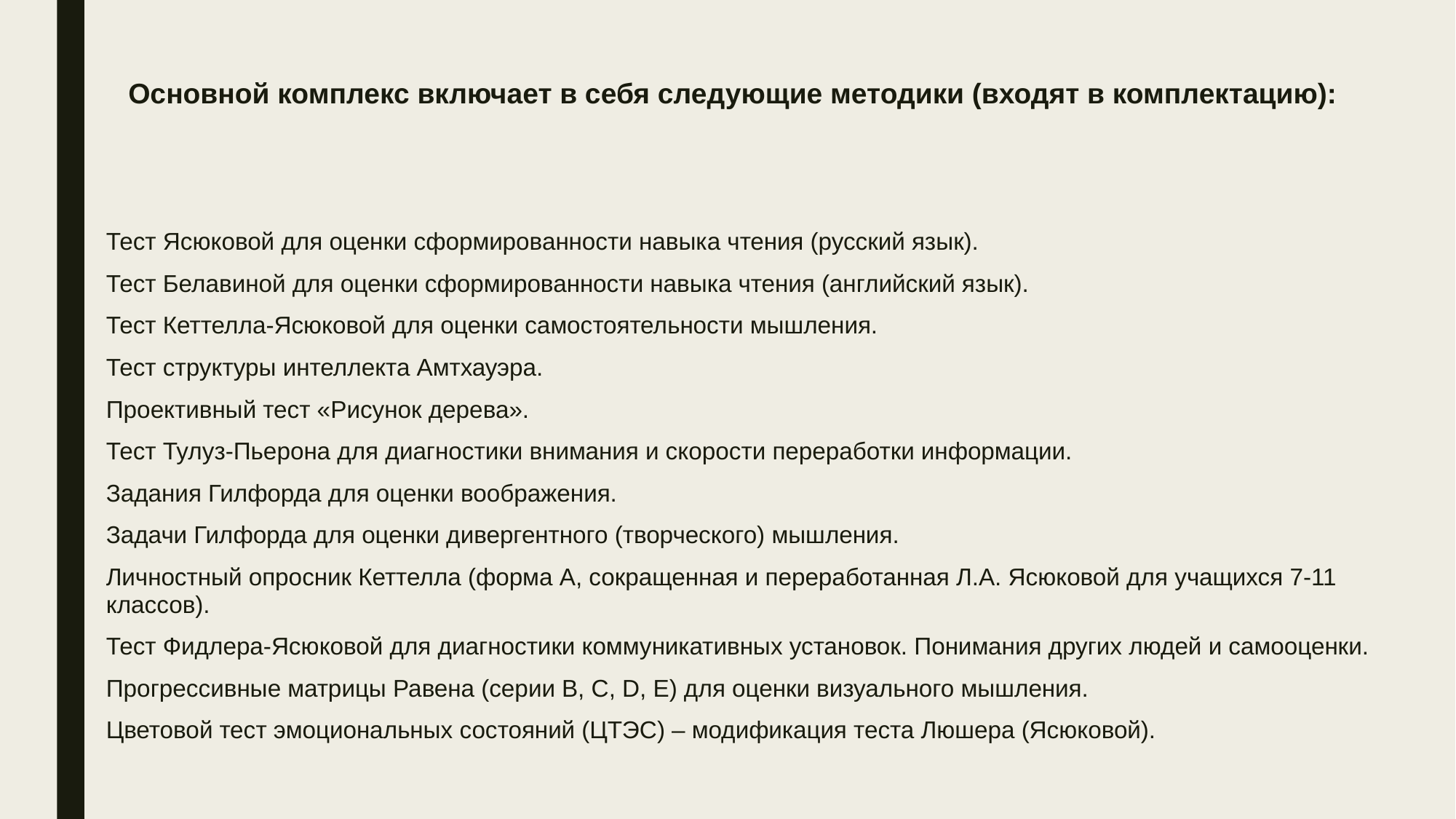

# Основной комплекс включает в себя следующие методики (входят в комплектацию):

Тест Ясюковой для оценки сформированности навыка чтения (русский язык).
Тест Белавиной для оценки сформированности навыка чтения (английский язык).
Тест Кеттелла-Ясюковой для оценки самостоятельности мышления.
Тест структуры интеллекта Амтхауэра.
Проективный тест «Рисунок дерева».
Тест Тулуз-Пьерона для диагностики внимания и скорости переработки информации.
Задания Гилфорда для оценки воображения.
Задачи Гилфорда для оценки дивергентного (творческого) мышления.
Личностный опросник Кеттелла (форма А, сокращенная и переработанная Л.А. Ясюковой для учащихся 7-11 классов).
Тест Фидлера-Ясюковой для диагностики коммуникативных установок. Понимания других людей и самооценки.
Прогрессивные матрицы Равена (серии В, С, D, E) для оценки визуального мышления.
Цветовой тест эмоциональных состояний (ЦТЭС) – модификация теста Люшера (Ясюковой).